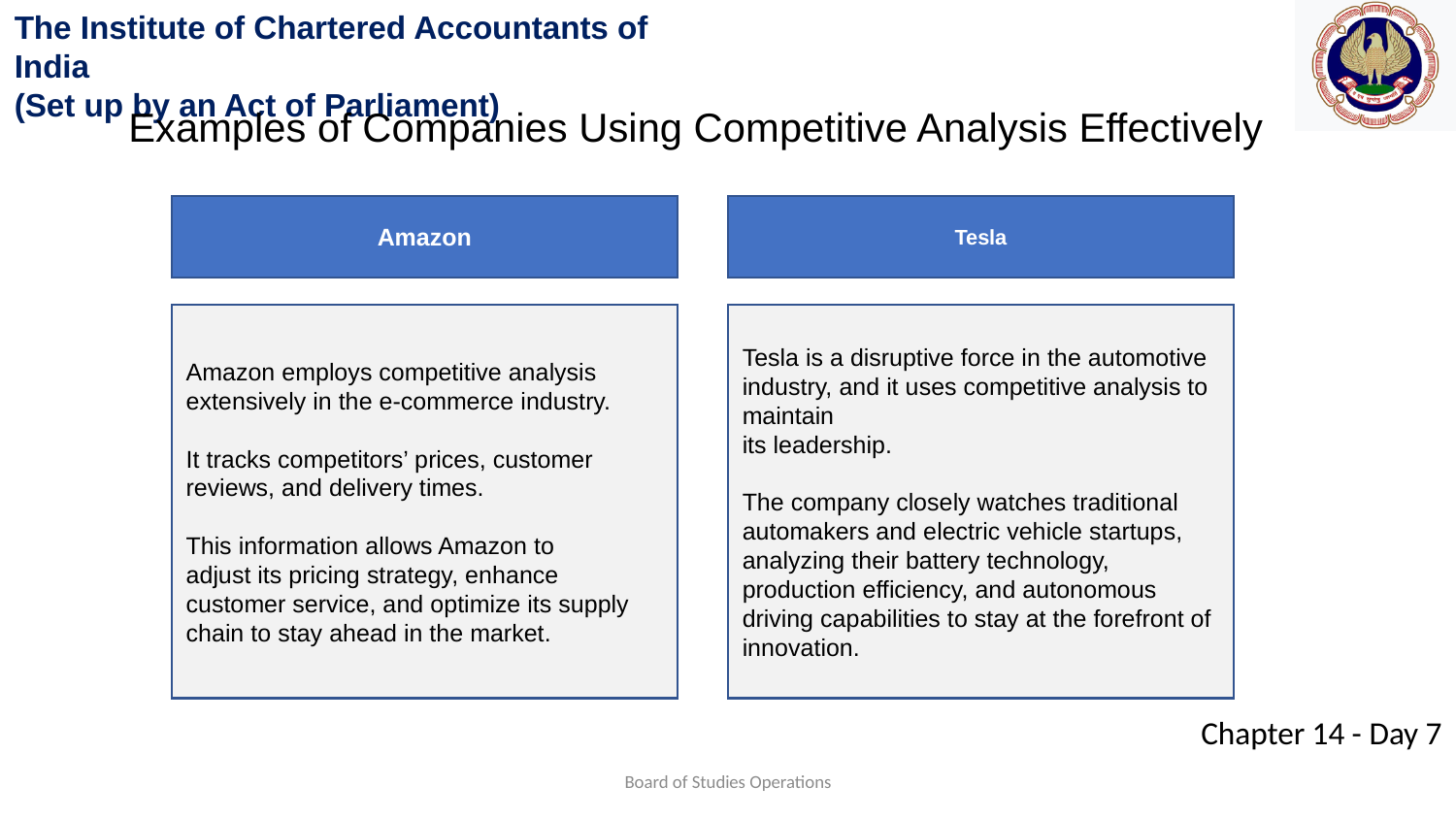

Examples of Companies Using Competitive Analysis Effectively
Amazon
Tesla
Amazon employs competitive analysis extensively in the e-commerce industry.

It tracks competitors’ prices, customer reviews, and delivery times.

This information allows Amazon to
adjust its pricing strategy, enhance customer service, and optimize its supply chain to stay ahead in the market.
Tesla is a disruptive force in the automotive industry, and it uses competitive analysis to maintain
its leadership.

The company closely watches traditional automakers and electric vehicle startups, analyzing their battery technology, production efficiency, and autonomous driving capabilities to stay at the forefront of innovation.
Board of Studies Operations